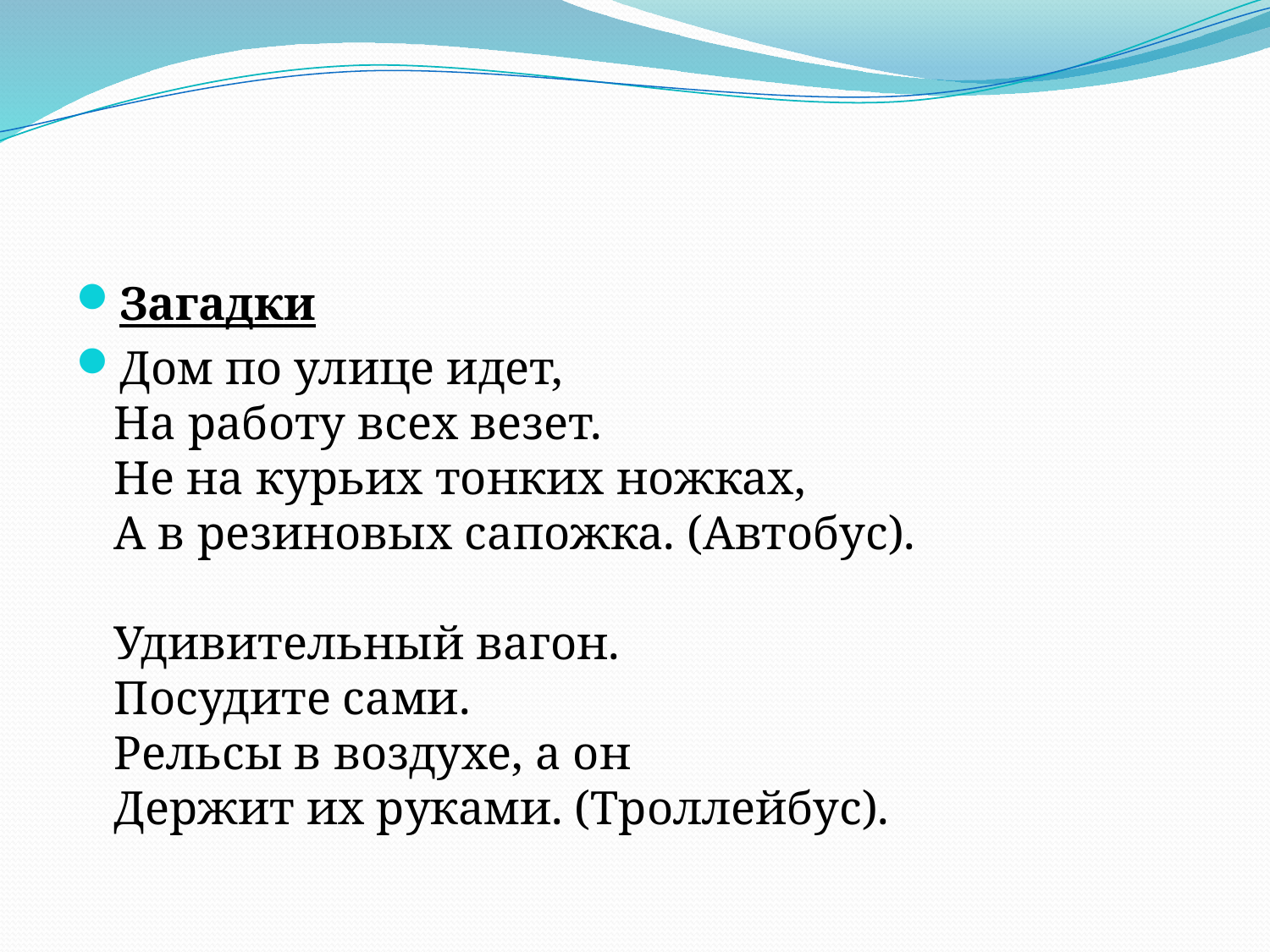

#
Загадки
Дом по улице идет,
На работу всех везет.
Не на курьих тонких ножках,
А в резиновых сапожка. (Автобус).
Удивительный вагон.
Посудите сами.
Рельсы в воздухе, а он
Держит их руками. (Троллейбус).